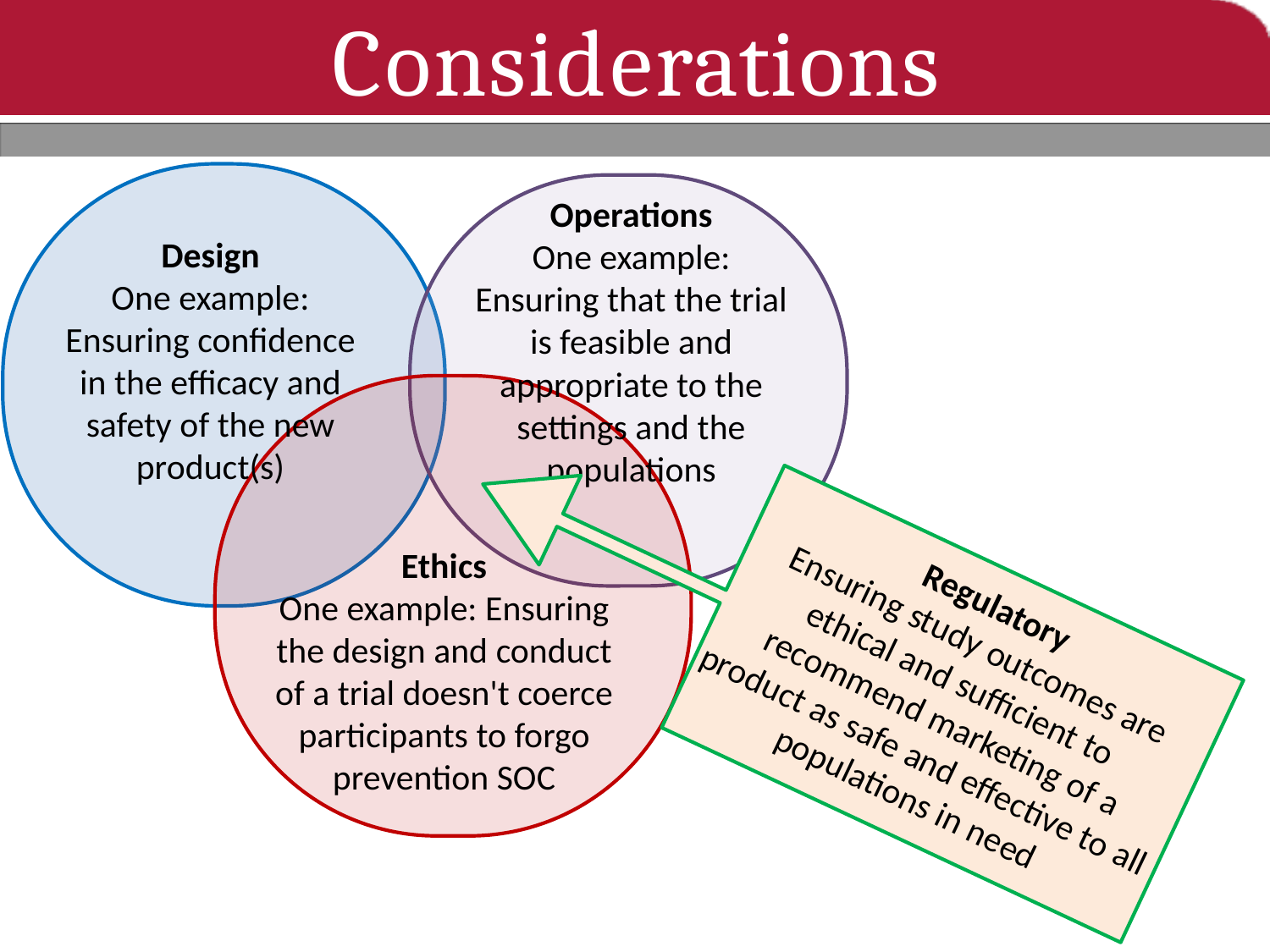

Considerations

Operations
One example: Ensuring that the trial is feasible and appropriate to the settings and the populations
Design
One example: Ensuring confidence in the efficacy and safety of the new product(s)

Ethics
One example: Ensuring the design and conduct of a trial doesn't coerce participants to forgo prevention SOC
Regulatory
Ensuring study outcomes are ethical and sufficient to recommend marketing of a product as safe and effective to all populations in need